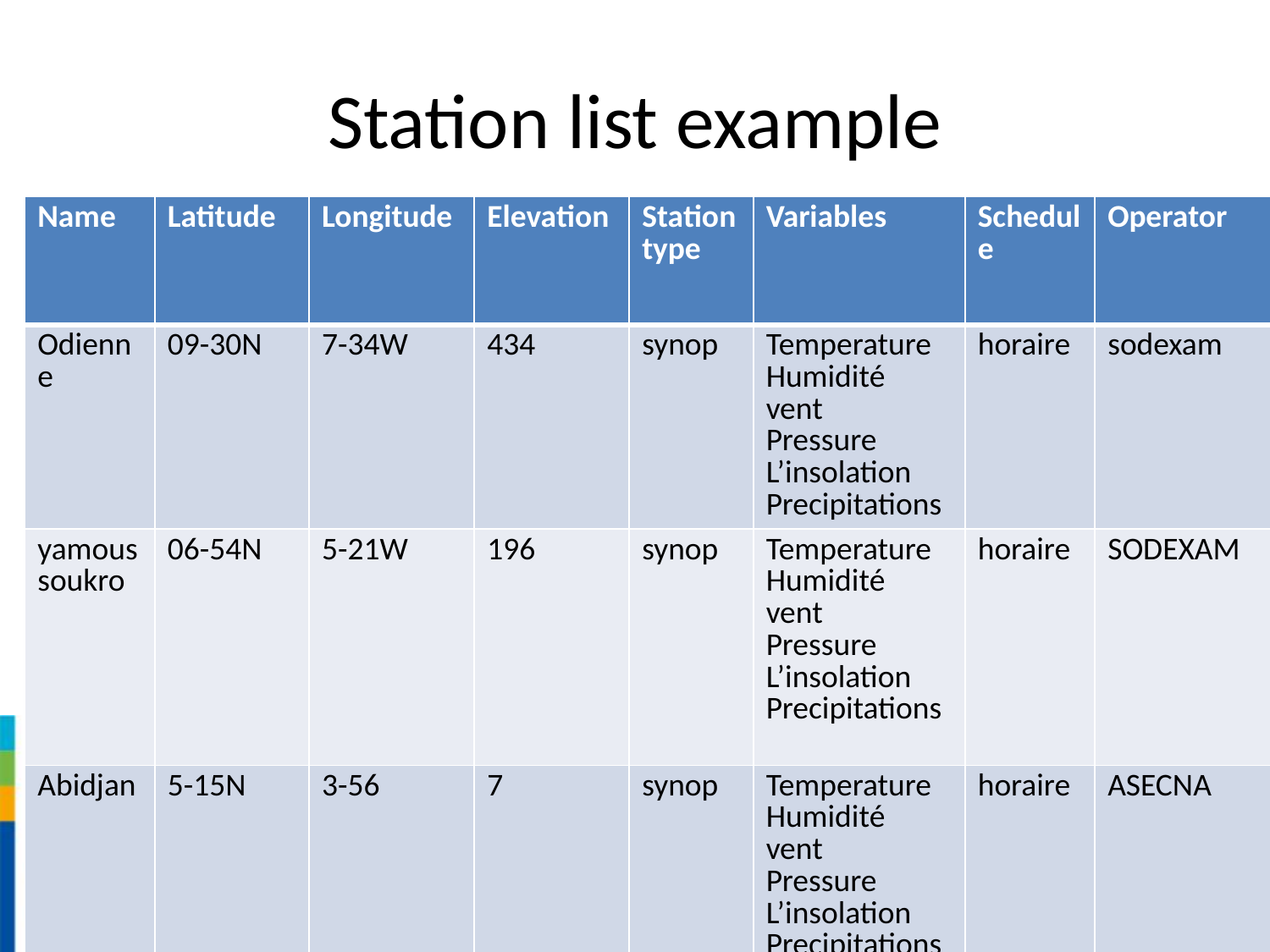

# Station list example
| Name | Latitude | Longitude | Elevation | Station type | Variables | Schedule | Operator |
| --- | --- | --- | --- | --- | --- | --- | --- |
| Odienne | 09-30N | 7-34W | 434 | synop | Temperature Humidité vent Pressure L’insolation Precipitations | horaire | sodexam |
| yamoussoukro | 06-54N | 5-21W | 196 | synop | Temperature Humidité vent Pressure L’insolation Precipitations | horaire | SODEXAM |
| Abidjan | 5-15N | 3-56 | 7 | synop | Temperature Humidité vent Pressure L’insolation Precipitations | horaire | ASECNA |